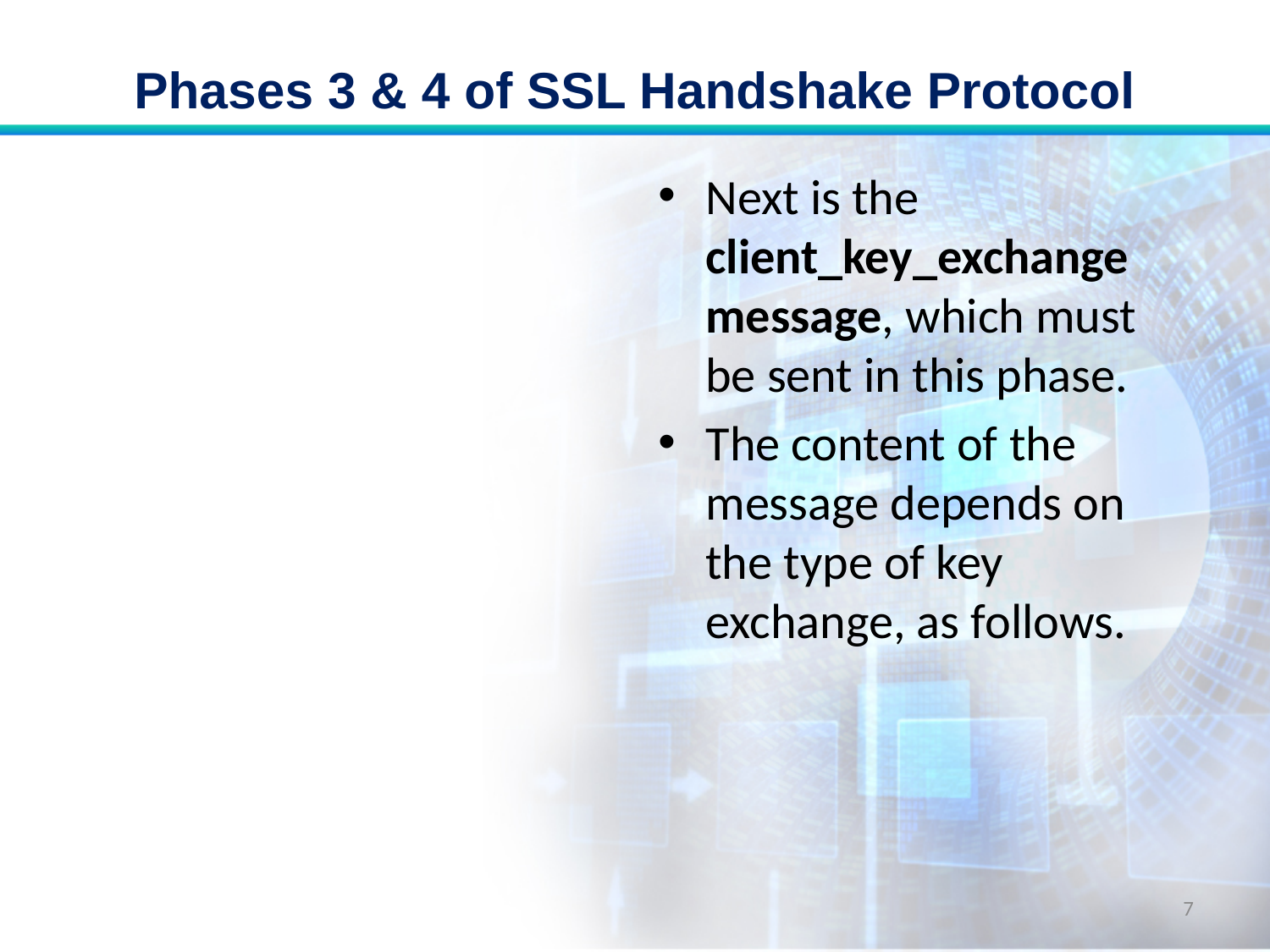

# Phases 3 & 4 of SSL Handshake Protocol
Next is the client_key_exchange message, which must be sent in this phase.
The content of the message depends on the type of key exchange, as follows.
7